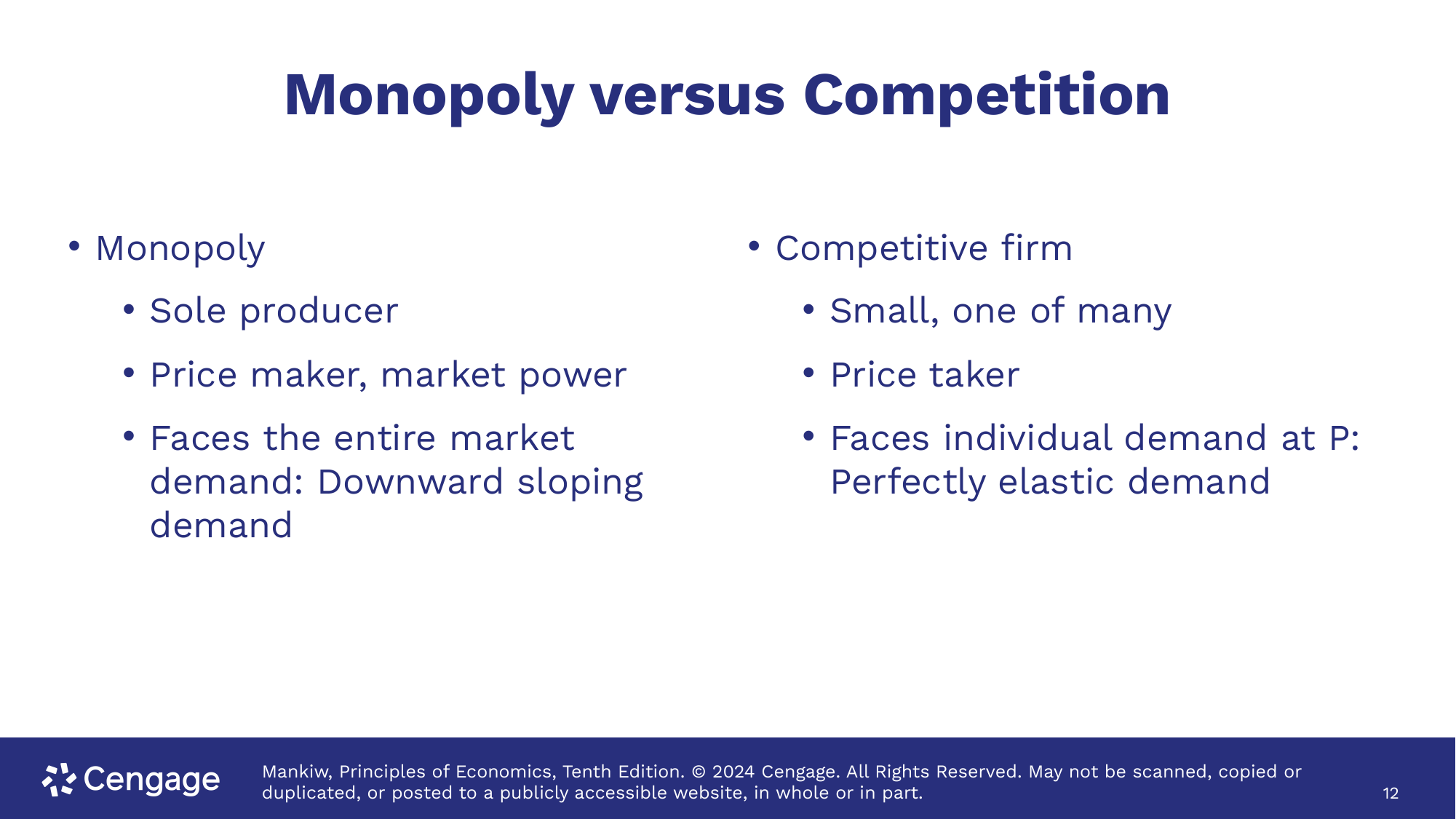

# Monopoly versus Competition
Monopoly
Sole producer
Price maker, market power
Faces the entire market demand: Downward sloping demand
Competitive firm
Small, one of many
Price taker
Faces individual demand at P: Perfectly elastic demand